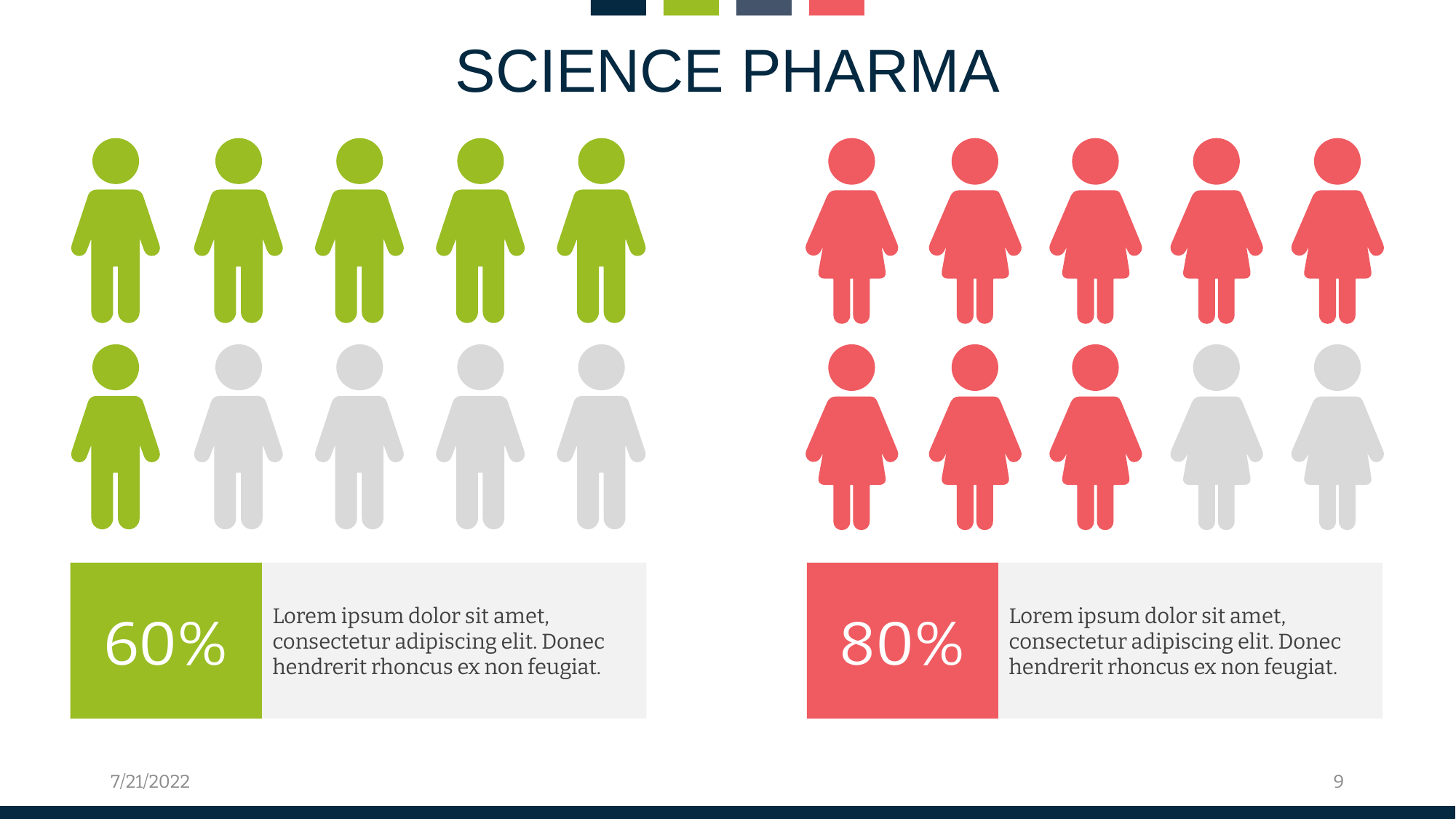

SCIENCE PHARMA

60%
Lorem ipsum dolor sit amet, consectetur adipiscing elit. Donec hendrerit rhoncus ex non feugiat.
80%
Lorem ipsum dolor sit amet, consectetur adipiscing elit. Donec hendrerit rhoncus ex non feugiat.
7/21/2022
9